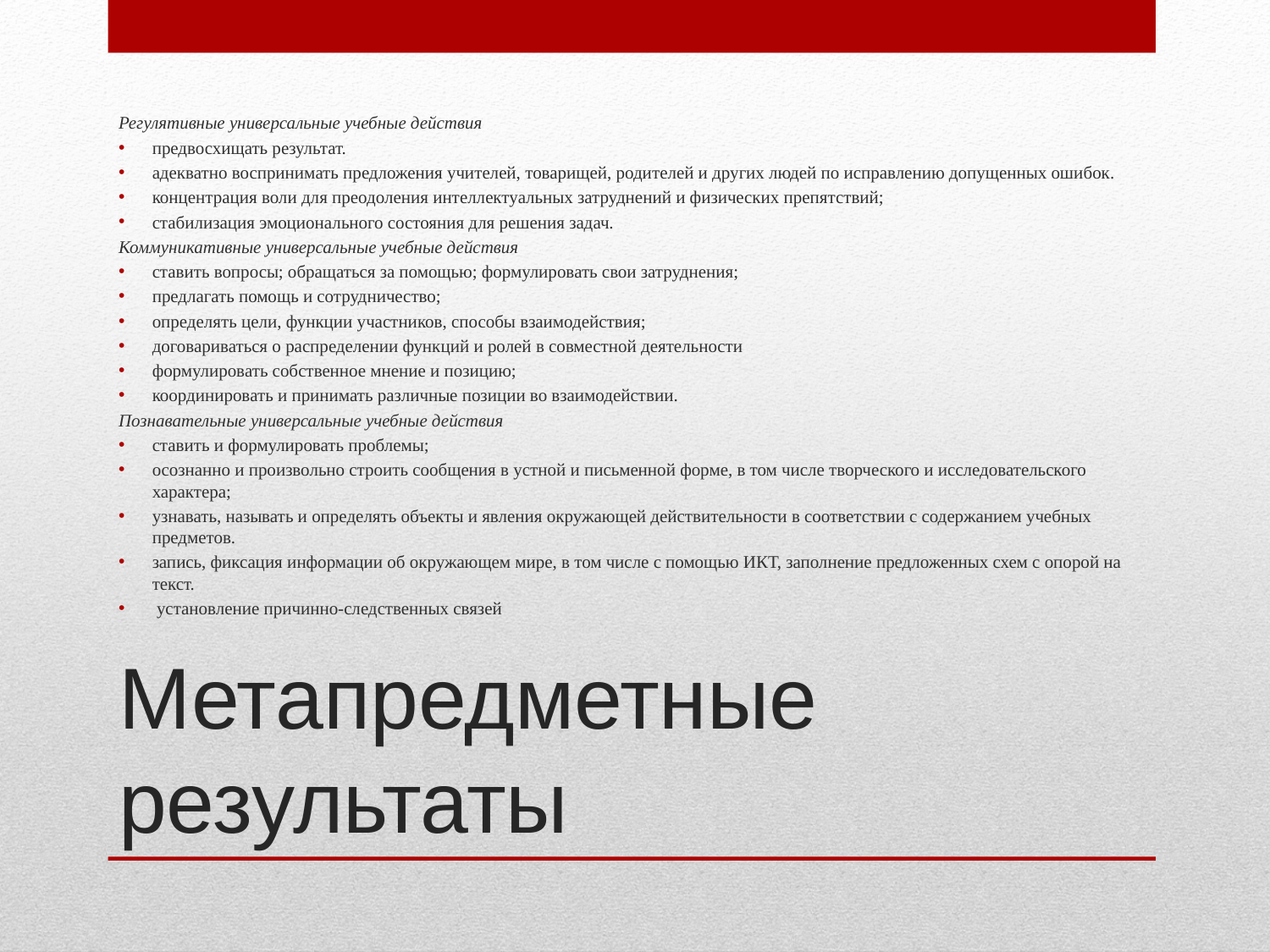

Регулятивные универсальные учебные действия
предвосхищать результат.
адекватно воспринимать предложения учителей, товарищей, родителей и других людей по исправлению допущенных ошибок.
концентрация воли для преодоления интеллектуальных затруднений и физических препятствий;
стабилизация эмоционального состояния для решения задач.
Коммуникативные универсальные учебные действия
ставить вопросы; обращаться за помощью; формулировать свои затруднения;
предлагать помощь и сотрудничество;
определять цели, функции участников, способы взаимодействия;
договариваться о распределении функций и ролей в совместной деятельности
формулировать собственное мнение и позицию;
координировать и принимать различные позиции во взаимодействии.
Познавательные универсальные учебные действия
ставить и формулировать проблемы;
осознанно и произвольно строить сообщения в устной и письменной форме, в том числе творческого и исследовательского характера;
узнавать, называть и определять объекты и явления окружающей действительности в соответствии с содержанием учебных предметов.
запись, фиксация информации об окружающем мире, в том числе с помощью ИКТ, заполнение предложенных схем с опорой на текст.
 установление причинно-следственных связей
# Метапредметные результаты